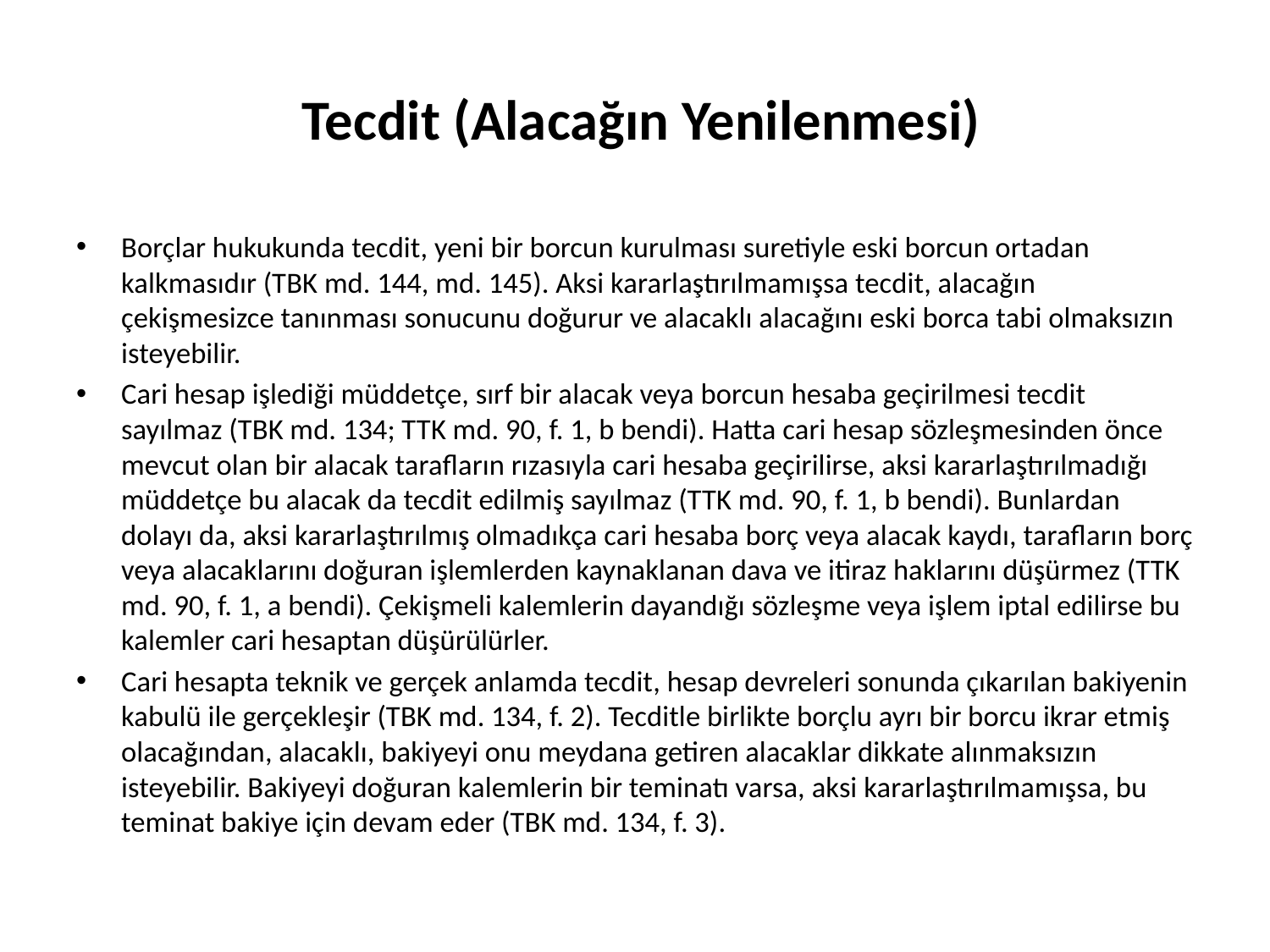

# Tecdit (Alacağın Yenilenmesi)
Borçlar hukukunda tecdit, yeni bir borcun kurulması suretiyle eski borcun ortadan kalkmasıdır (TBK md. 144, md. 145). Aksi kararlaştırılmamışsa tecdit, alacağın çekişmesizce tanınması sonucunu doğurur ve alacaklı alacağını eski borca tabi olmaksızın isteyebilir.
Cari hesap işlediği müddetçe, sırf bir alacak veya borcun hesaba geçirilmesi tecdit sayılmaz (TBK md. 134; TTK md. 90, f. 1, b bendi). Hatta cari hesap sözleşmesinden önce mevcut olan bir alacak tarafların rızasıyla cari hesaba geçirilirse, aksi kararlaştırılmadığı müddetçe bu alacak da tecdit edilmiş sayılmaz (TTK md. 90, f. 1, b bendi). Bunlardan dolayı da, aksi kararlaştırılmış olmadıkça cari hesaba borç veya alacak kaydı, tarafların borç veya alacaklarını doğuran işlemlerden kaynaklanan dava ve itiraz haklarını düşürmez (TTK md. 90, f. 1, a bendi). Çekişmeli kalemlerin dayandığı sözleşme veya işlem iptal edilirse bu kalemler cari hesaptan düşürülürler.
Cari hesapta teknik ve gerçek anlamda tecdit, hesap devreleri sonunda çıkarılan bakiyenin kabulü ile gerçekleşir (TBK md. 134, f. 2). Tecditle birlikte borçlu ayrı bir borcu ikrar etmiş olacağından, alacaklı, bakiyeyi onu meydana getiren alacaklar dikkate alınmaksızın isteyebilir. Bakiyeyi doğuran kalemlerin bir teminatı varsa, aksi kararlaştırılmamışsa, bu teminat bakiye için devam eder (TBK md. 134, f. 3).